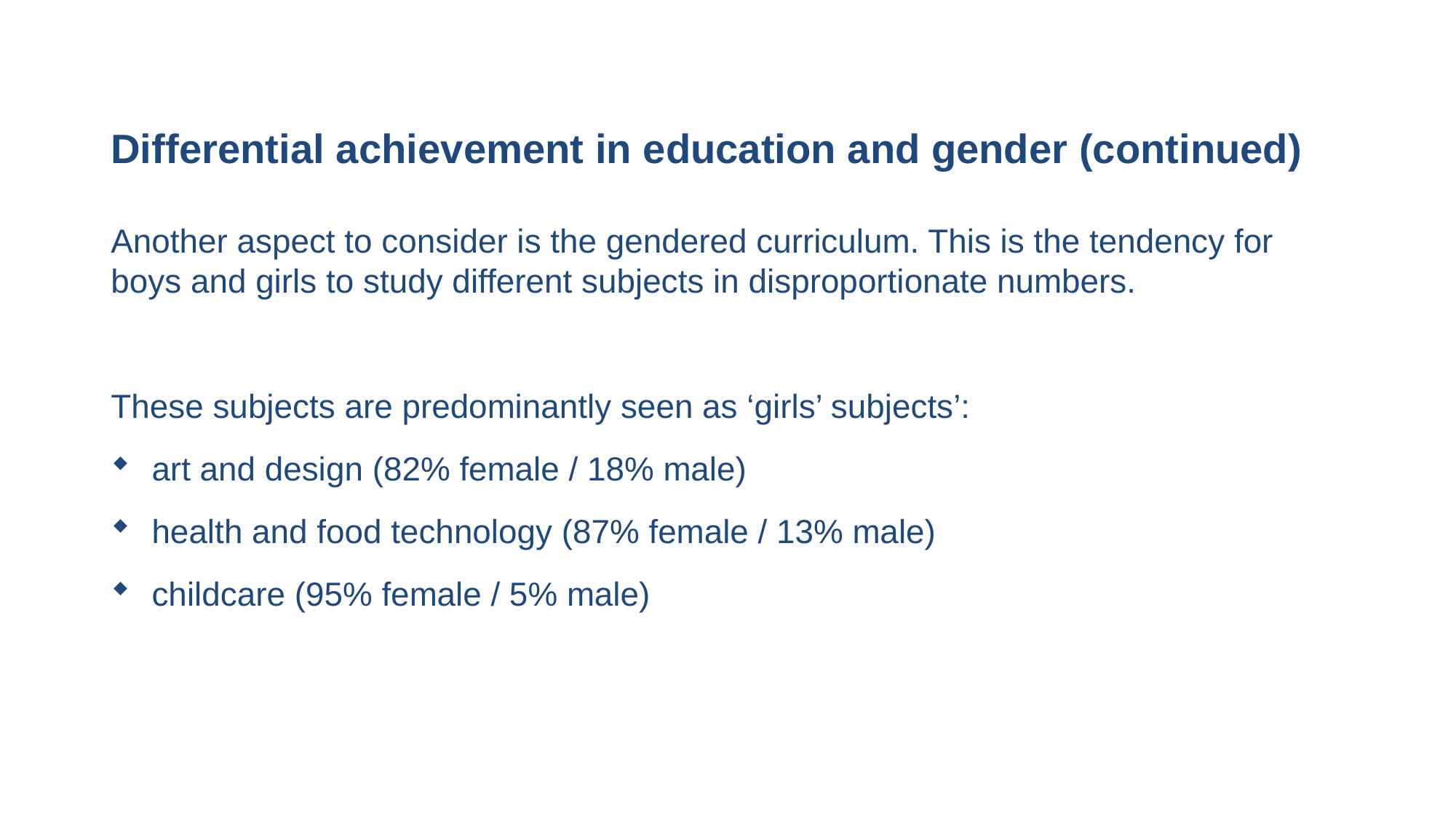

# Differential achievement in education and gender (continued)
Another aspect to consider is the gendered curriculum. This is the tendency for boys and girls to study different subjects in disproportionate numbers.

These subjects are predominantly seen as ‘girls’ subjects’:
art and design (82% female / 18% male)
health and food technology (87% female / 13% male)
childcare (95% female / 5% male)